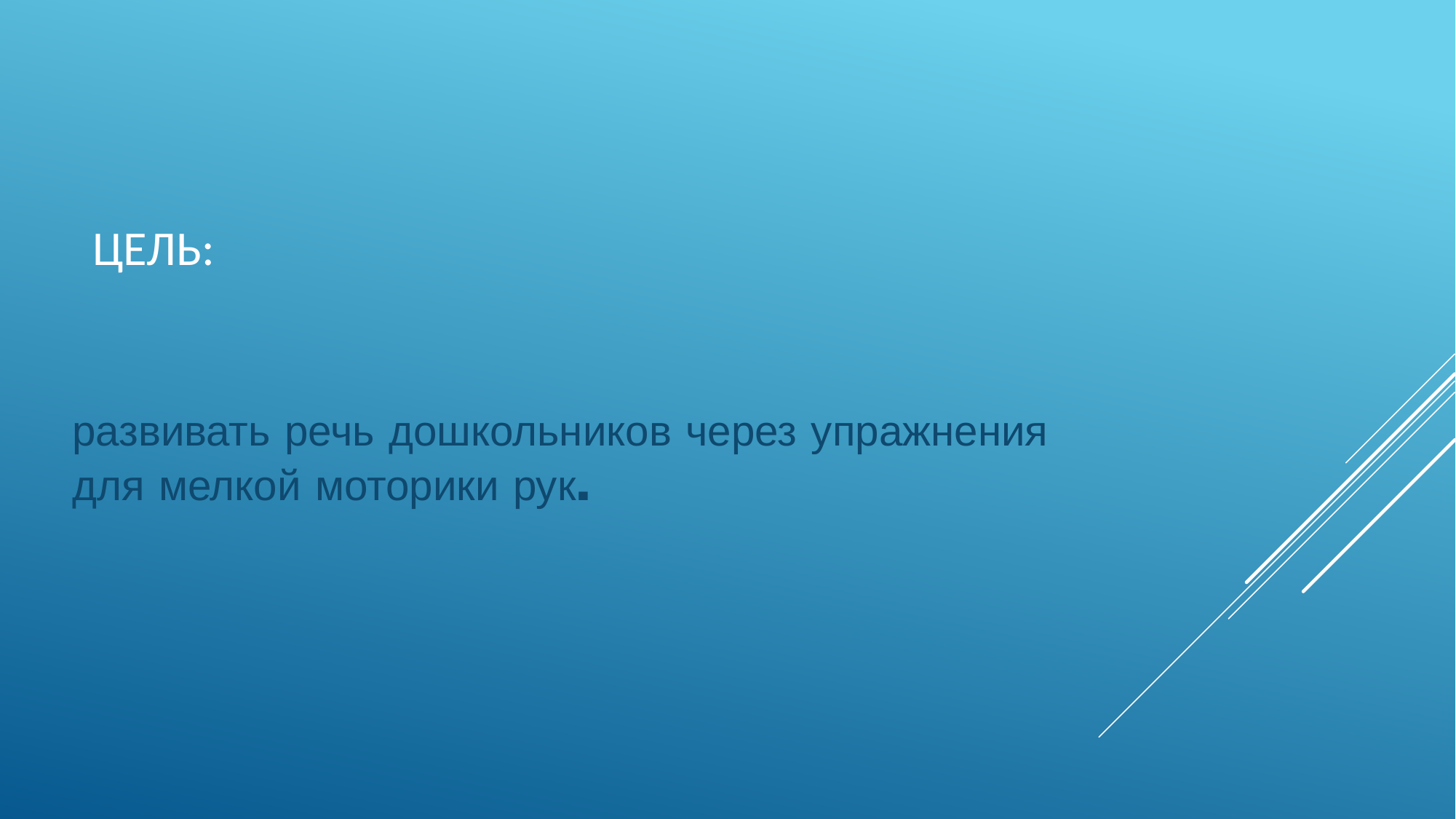

# Цель:
развивать речь дошкольников через упражнения для мелкой моторики рук.